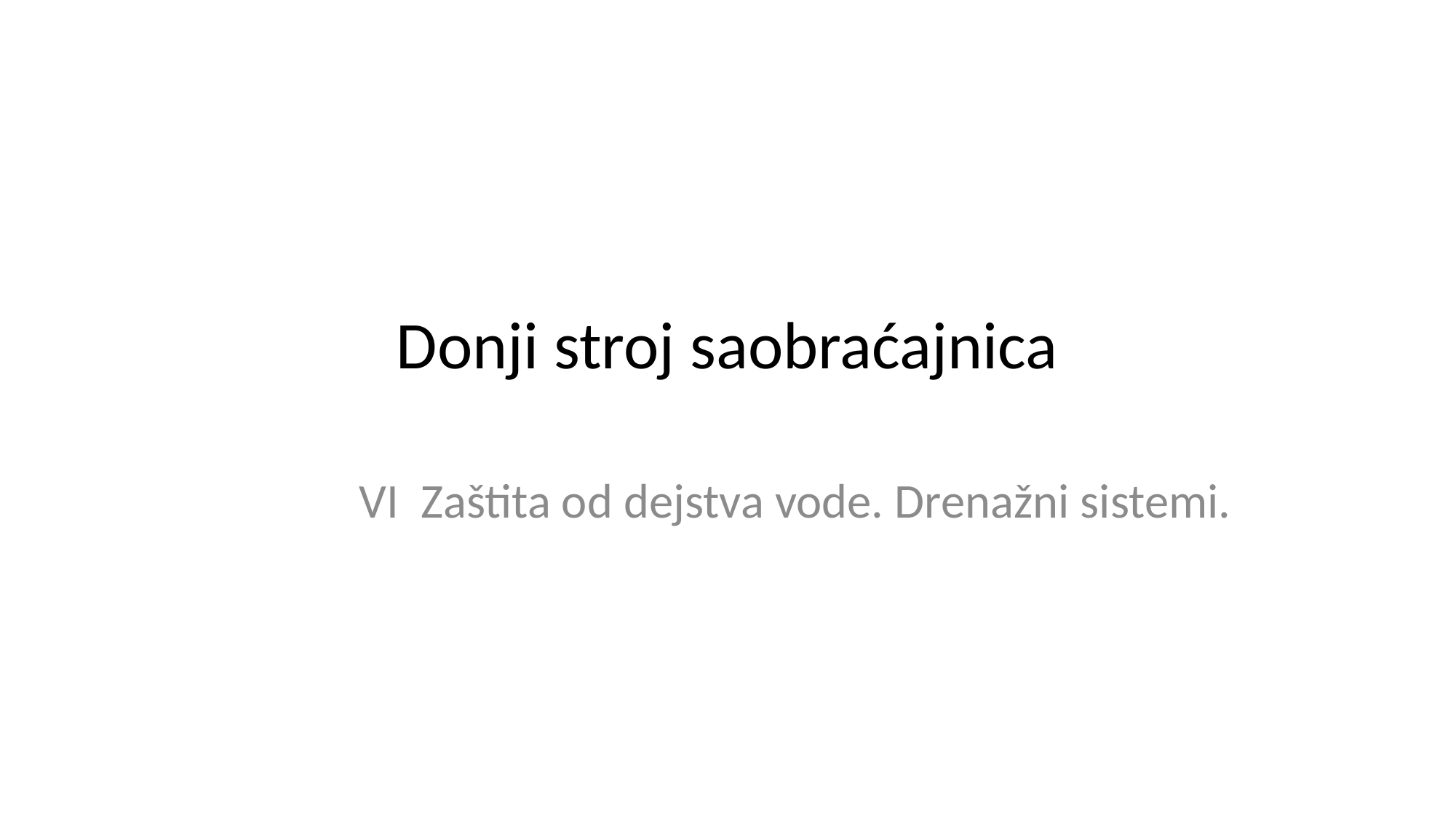

# Donji stroj saobraćajnica
VI  Zaštita od dejstva vode. Drenažni sistemi.